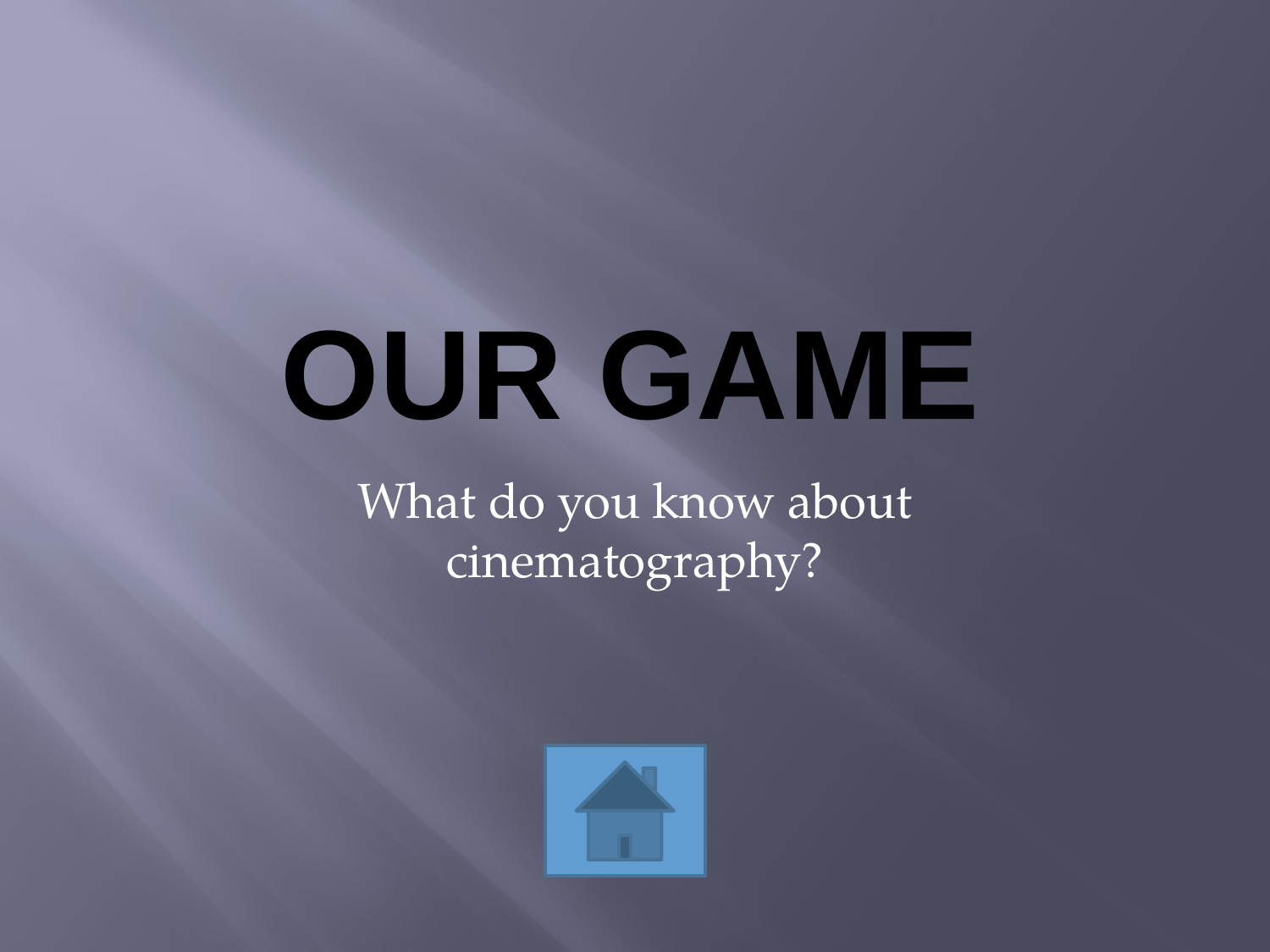

# Our Game
What do you know about cinematography?